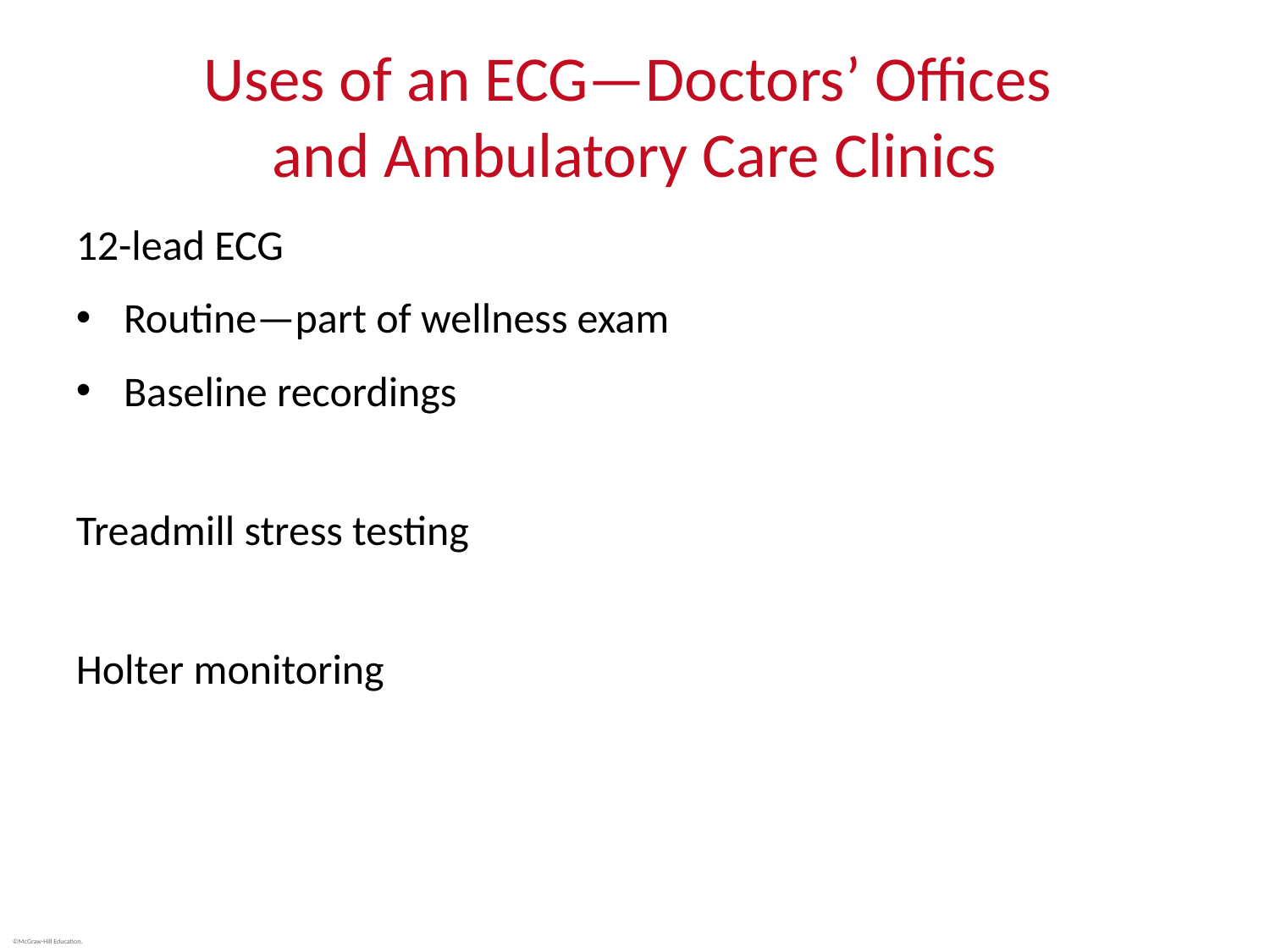

# Uses of an ECG—Doctors’ Offices and Ambulatory Care Clinics
12-lead ECG
Routine—part of wellness exam
Baseline recordings
Treadmill stress testing
Holter monitoring